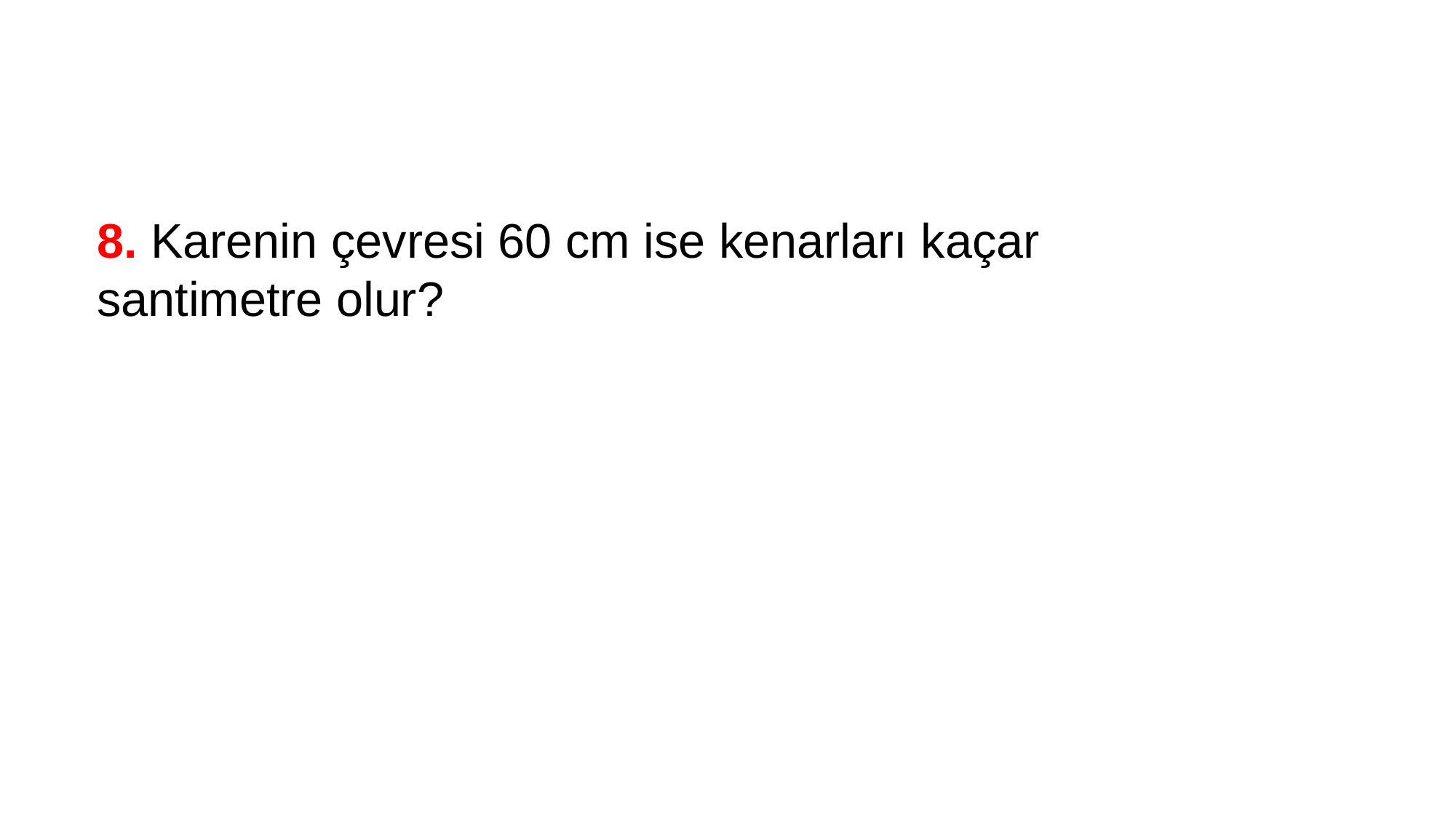

8. Karenin çevresi 60 cm ise kenarları kaçar santimetre olur?